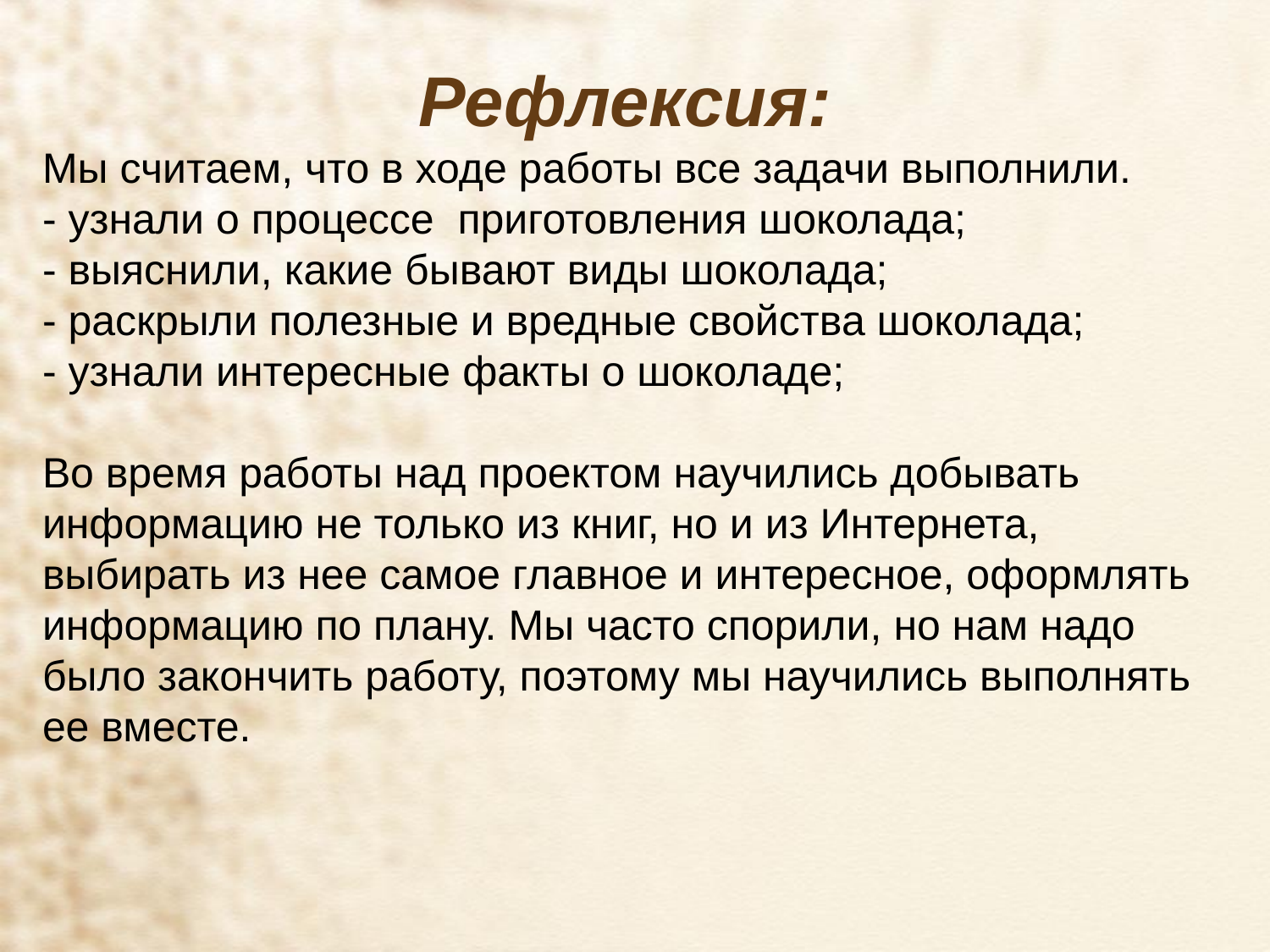

Рефлексия:
Мы считаем, что в ходе работы все задачи выполнили.
- узнали о процессе  приготовления шоколада;
- выяснили, какие бывают виды шоколада;
- раскрыли полезные и вредные свойства шоколада;
- узнали интересные факты о шоколаде;

Во время работы над проектом научились добывать информацию не только из книг, но и из Интернета, выбирать из нее самое главное и интересное, оформлять информацию по плану. Мы часто спорили, но нам надо было закончить работу, поэтому мы научились выполнять ее вместе.